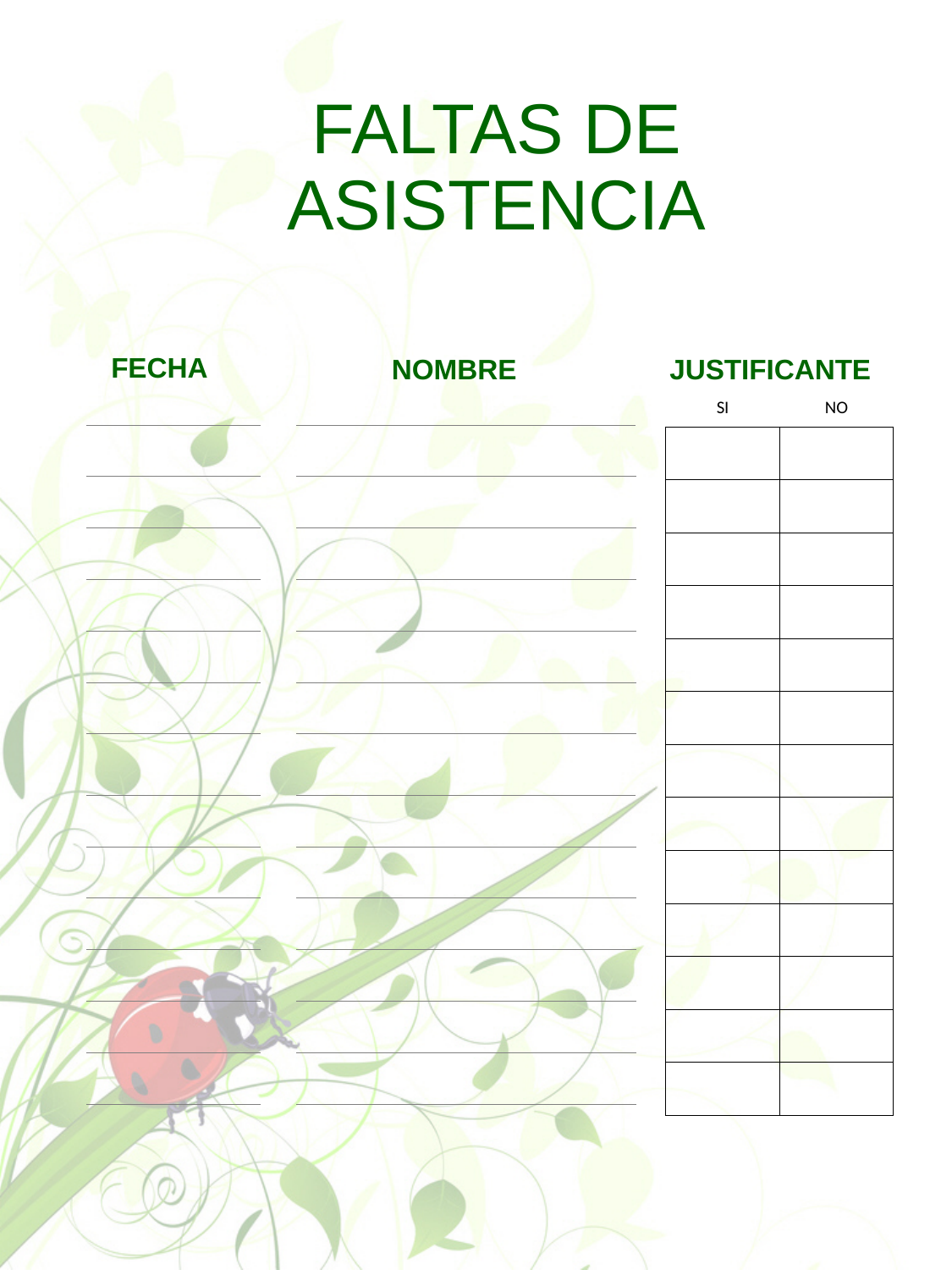

FALTAS DE ASISTENCIA
FECHA
NOMBRE
JUSTIFICANTE
| SI | NO |
| --- | --- |
|  |  |
|  |  |
|  |  |
|  |  |
|  |  |
|  |  |
|  |  |
|  |  |
|  |  |
|  |  |
|  |  |
|  |  |
|  |  |